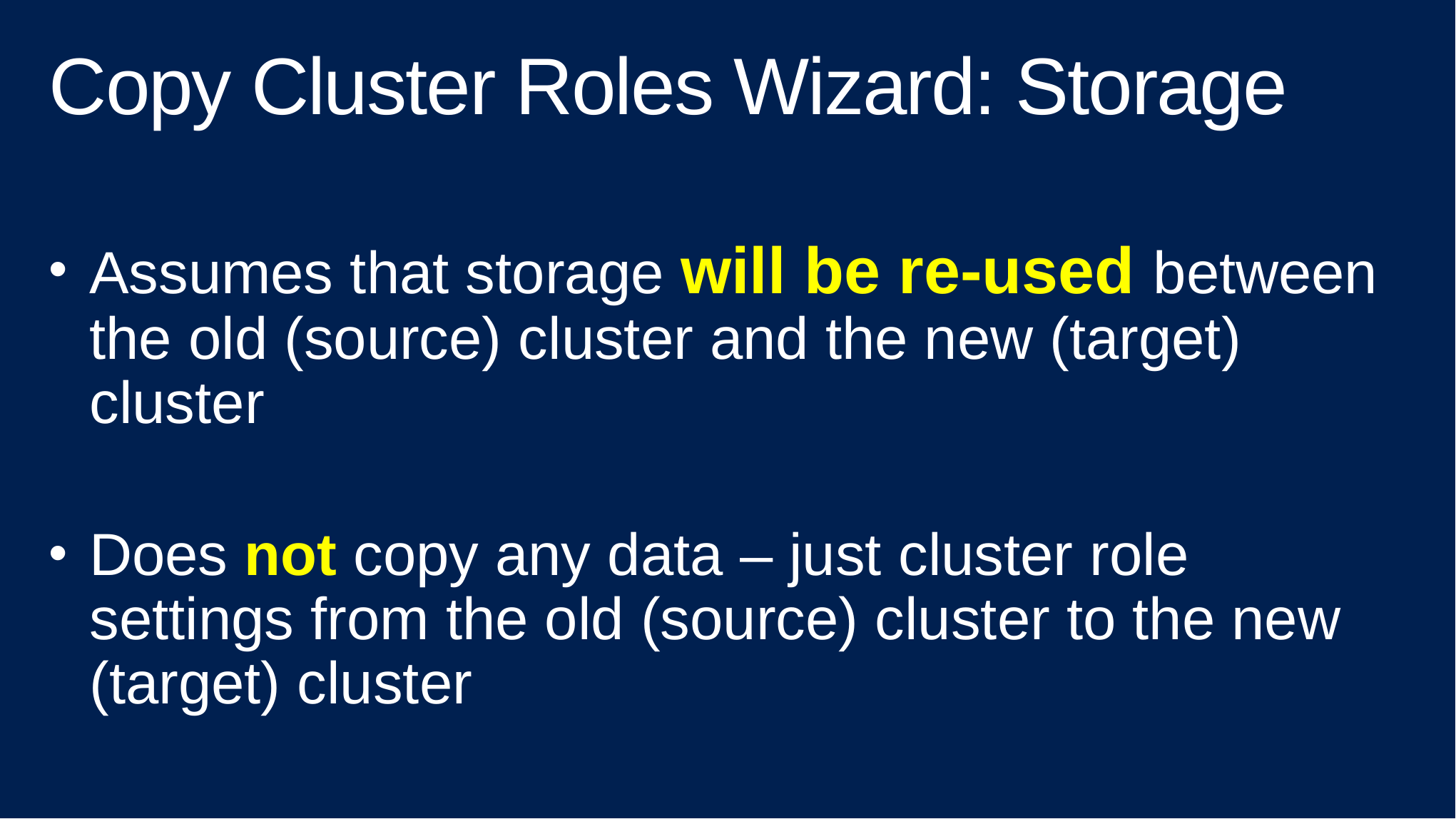

# Copy Cluster Roles Wizard: Storage

Assumes that storage will be re-used between the old (source) cluster and the new (target) cluster

Does not copy any data – just cluster role settings from the old (source) cluster to the new (target) cluster